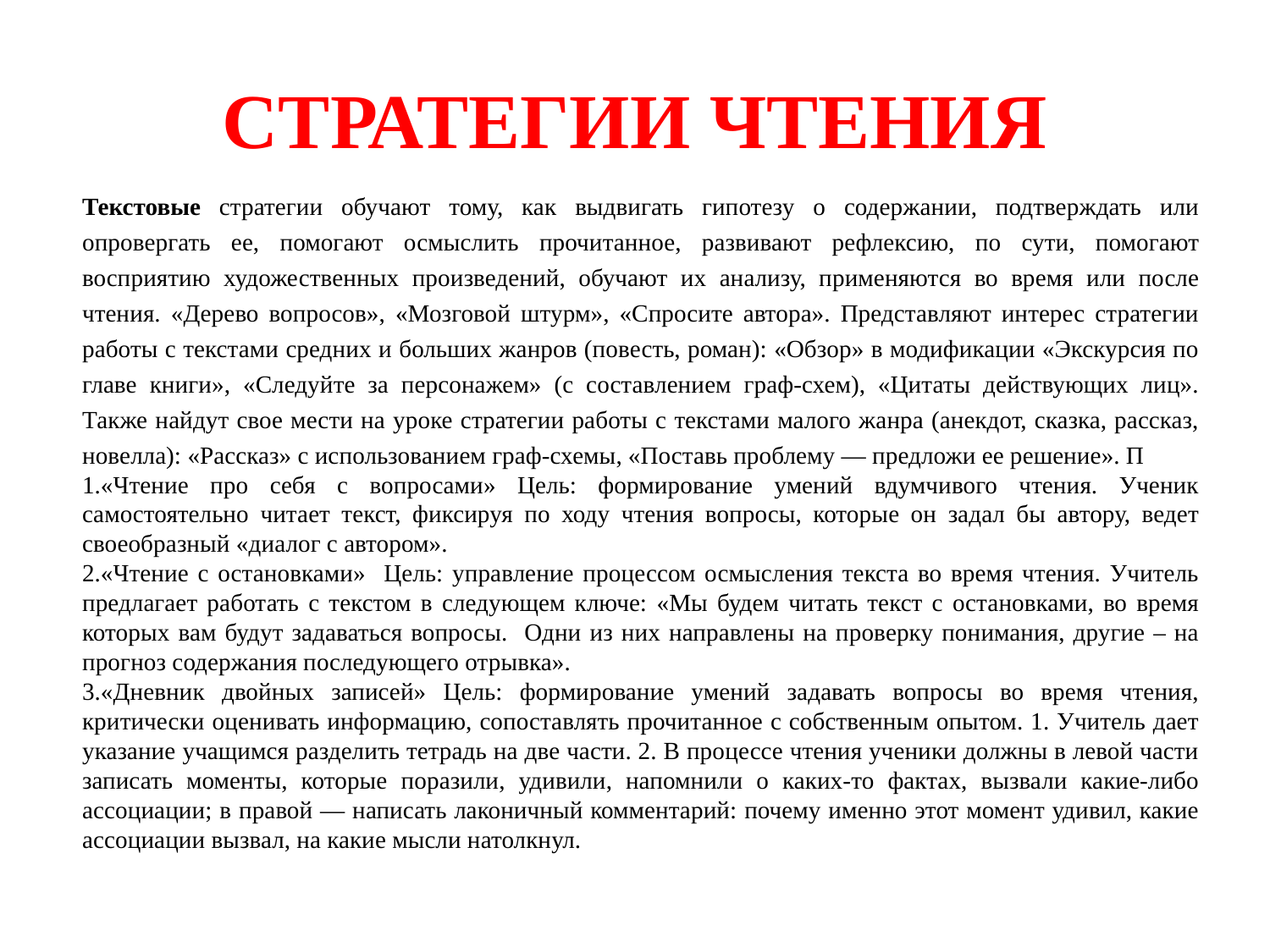

# СТРАТЕГИИ ЧТЕНИЯ
Текстовые стратегии обучают тому, как выдвигать гипотезу о содержании, подтверждать или опровергать ее, помогают осмыслить прочитанное, развивают рефлексию, по сути, помогают восприятию художественных произведений, обучают их анализу, применяются во время или после чтения. «Дерево вопросов», «Мозговой штурм», «Спросите автора». Представляют интерес стратегии работы с текстами средних и больших жанров (повесть, роман): «Обзор» в модификации «Экскурсия по главе книги», «Следуйте за персонажем» (с составлением граф-схем), «Цитаты действующих лиц». Также найдут свое мести на уроке стратегии работы с текстами малого жанра (анекдот, сказка, рассказ, новелла): «Рассказ» с использованием граф-схемы, «Поставь проблему — предложи ее решение». П
«Чтение про себя с вопросами» Цель: формирование умений вдумчивого чтения. Ученик самостоятельно читает текст, фиксируя по ходу чтения вопросы, которые он задал бы автору, ведет своеобразный «диалог с автором».
«Чтение с остановками»  Цель: управление процессом осмысления текста во время чтения. Учитель предлагает работать с текстом в следующем ключе: «Мы будем читать текст с остановками, во время которых вам будут задаваться вопросы.  Одни из них направлены на проверку понимания, другие – на прогноз содержания последующего отрывка».
«Дневник двойных записей» Цель: формирование умений задавать вопросы во время чтения, критически оценивать информацию, сопоставлять прочитанное с собственным опытом. 1. Учитель дает указание учащимся разделить тетрадь на две части. 2. В процессе чтения ученики должны в левой части записать моменты, которые поразили, удивили, напомнили о каких-то фактах, вызвали какие-либо ассоциации; в правой — написать лаконичный комментарий: почему именно этот момент удивил, какие ассоциации вызвал, на какие мысли натолкнул.